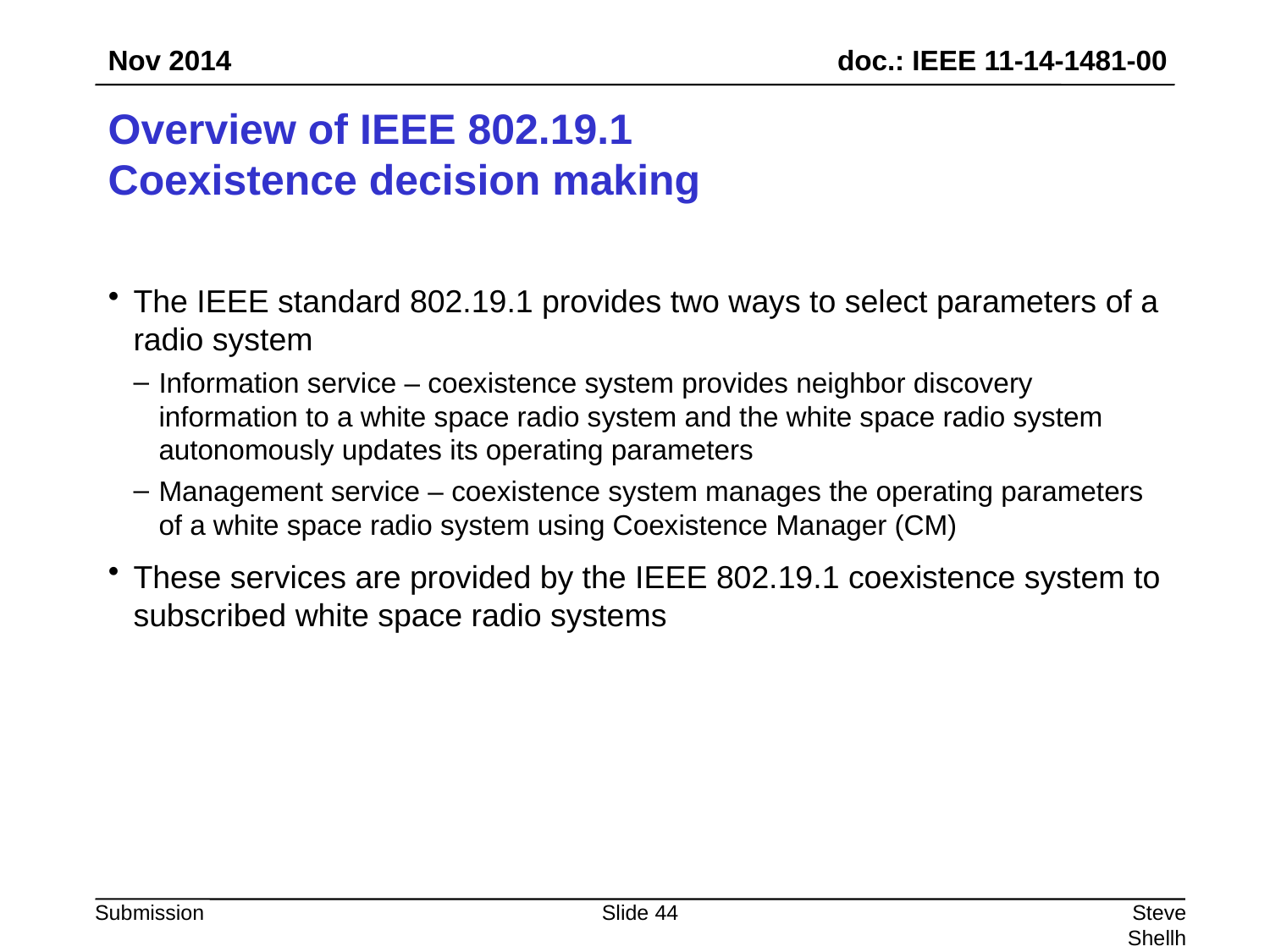

Nov 2014
# Overview of IEEE 802.19.1 Coexistence decision making
The IEEE standard 802.19.1 provides two ways to select parameters of a radio system
Information service – coexistence system provides neighbor discovery information to a white space radio system and the white space radio system autonomously updates its operating parameters
Management service – coexistence system manages the operating parameters of a white space radio system using Coexistence Manager (CM)
These services are provided by the IEEE 802.19.1 coexistence system to subscribed white space radio systems
Slide 44
Steve Shellhammer, Qualcomm